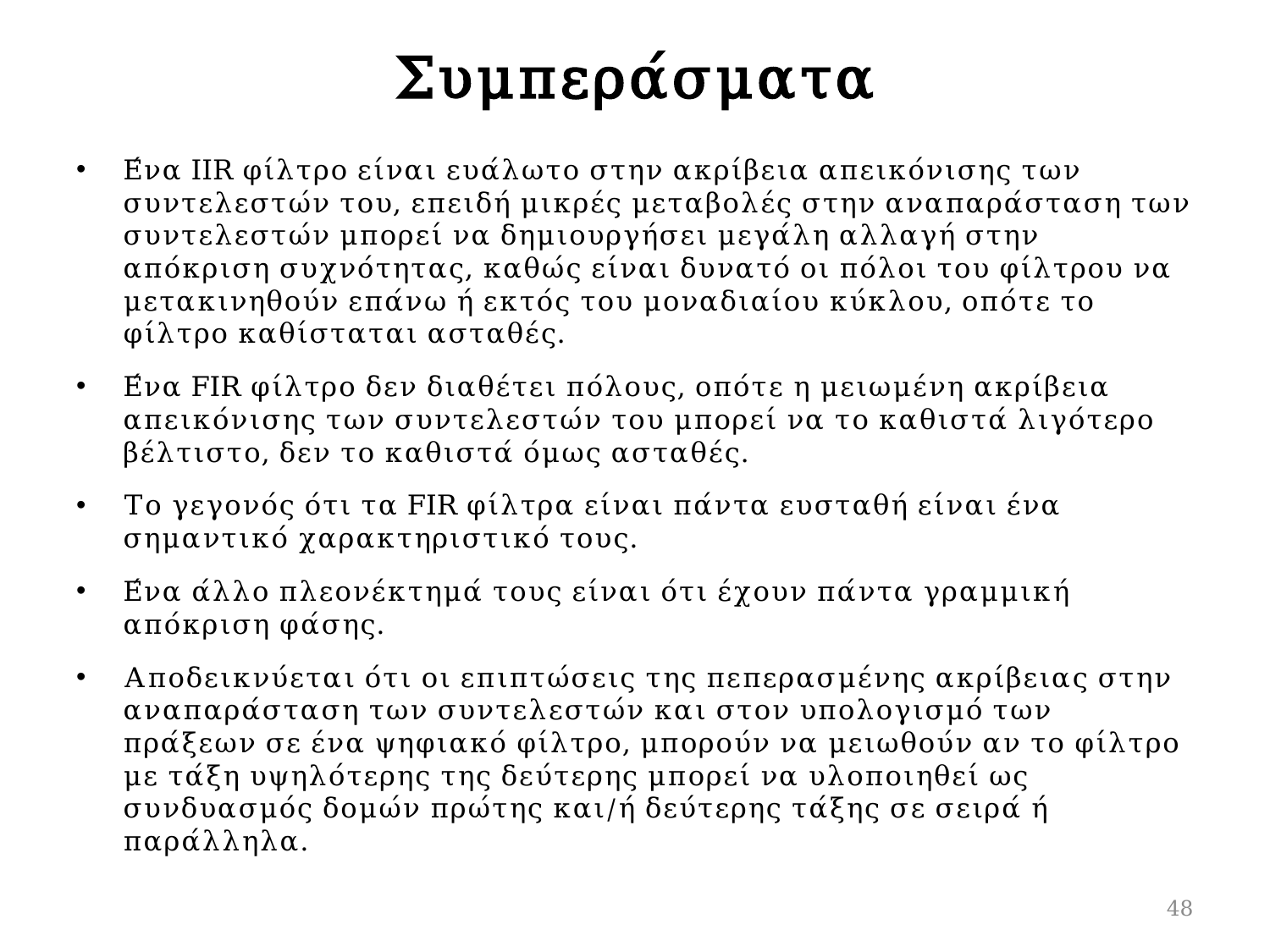

# Συμπεράσματα
Ένα IIR φίλτρο είναι ευάλωτο στην ακρίβεια απεικόνισης των συντελεστών του, επειδή μικρές μεταβολές στην αναπαράσταση των συντελεστών μπορεί να δημιουργήσει μεγάλη αλλαγή στην απόκριση συχνότητας, καθώς είναι δυνατό οι πόλοι του φίλτρου να μετακινηθούν επάνω ή εκτός του μοναδιαίου κύκλου, οπότε το φίλτρο καθίσταται ασταθές.
Ένα FIR φίλτρο δεν διαθέτει πόλους, οπότε η μειωμένη ακρίβεια απεικόνισης των συντελεστών του μπορεί να το καθιστά λιγότερο βέλτιστο, δεν το καθιστά όμως ασταθές.
Το γεγονός ότι τα FIR φίλτρα είναι πάντα ευσταθή είναι ένα σημαντικό χαρακτηριστικό τους.
Ένα άλλο πλεονέκτημά τους είναι ότι έχουν πάντα γραμμική απόκριση φάσης.
Αποδεικνύεται ότι οι επιπτώσεις της πεπερασμένης ακρίβειας στην αναπαράσταση των συντελεστών και στον υπολογισμό των πράξεων σε ένα ψηφιακό φίλτρο, μπορούν να μειωθούν αν το φίλτρο με τάξη υψηλότερης της δεύτερης μπορεί να υλοποιηθεί ως συνδυασμός δομών πρώτης και/ή δεύτερης τάξης σε σειρά ή παράλληλα.
48